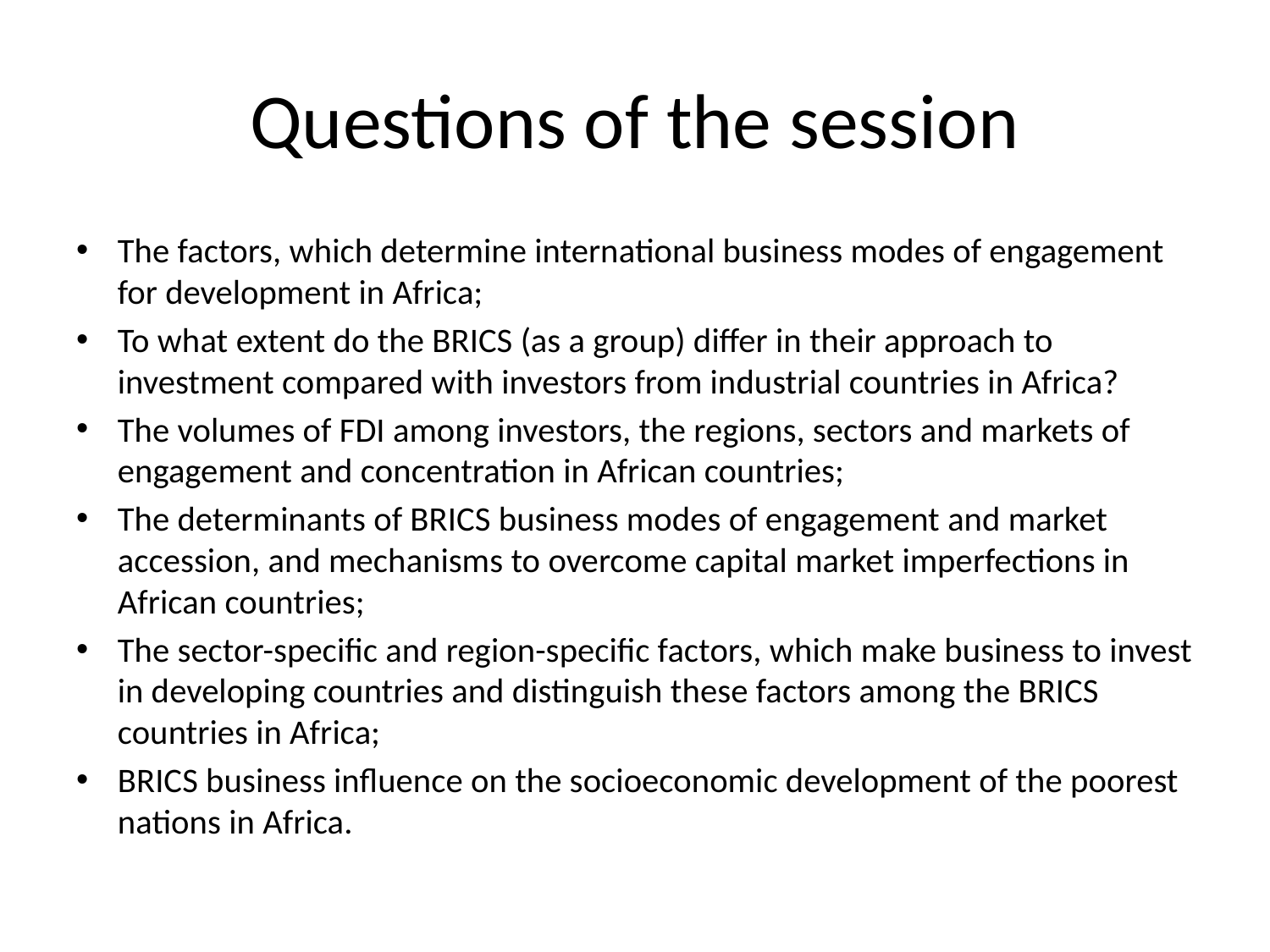

# Questions of the session
The factors, which determine international business modes of engagement for development in Africa;
To what extent do the BRICS (as a group) differ in their approach to investment compared with investors from industrial countries in Africa?
The volumes of FDI among investors, the regions, sectors and markets of engagement and concentration in African countries;
The determinants of BRICS business modes of engagement and market accession, and mechanisms to overcome capital market imperfections in African countries;
The sector-specific and region-specific factors, which make business to invest in developing countries and distinguish these factors among the BRICS countries in Africa;
BRICS business influence on the socioeconomic development of the poorest nations in Africa.